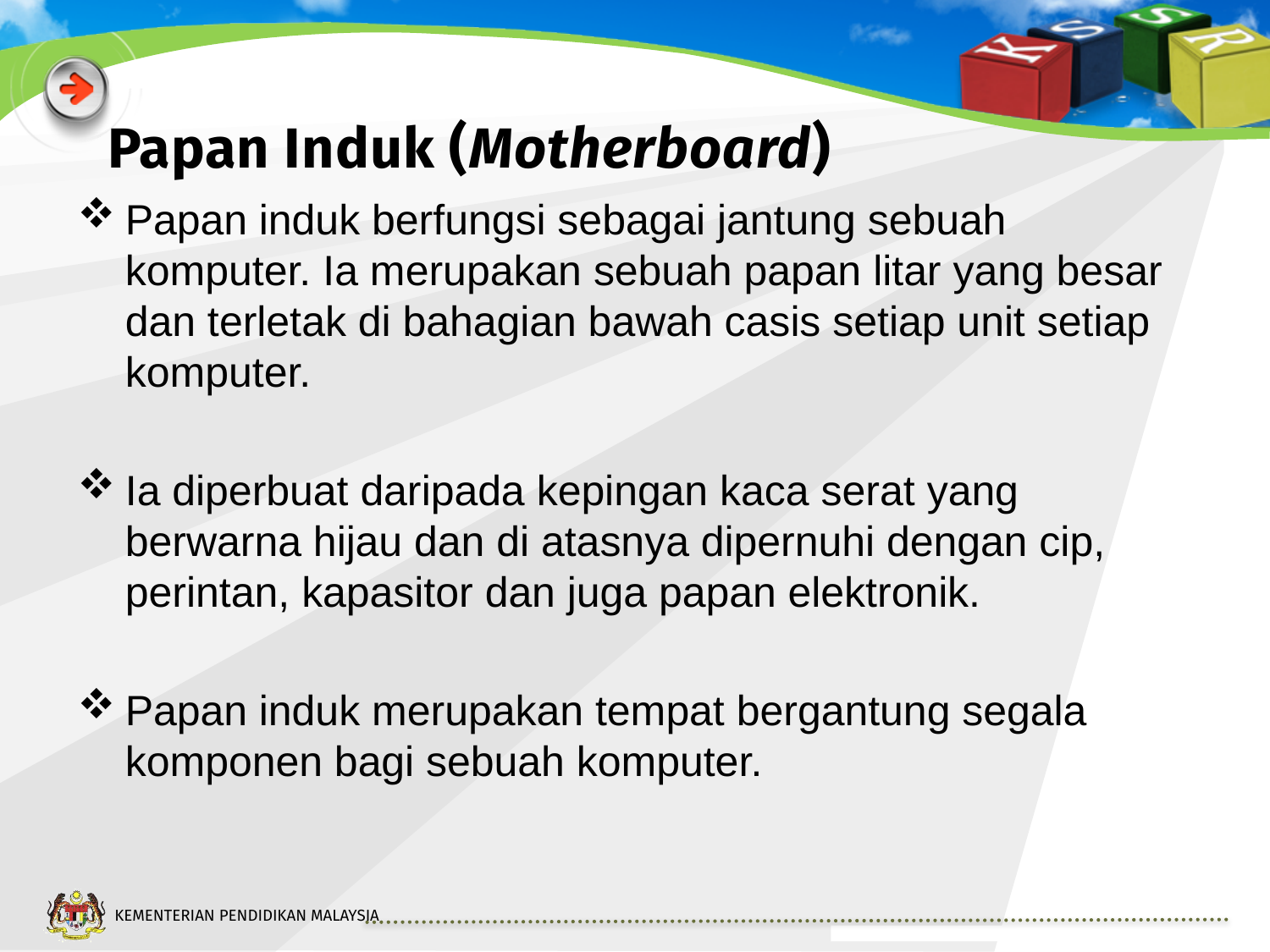

# Papan Induk (Motherboard)
Papan induk berfungsi sebagai jantung sebuah komputer. Ia merupakan sebuah papan litar yang besar dan terletak di bahagian bawah casis setiap unit setiap komputer.

Ia diperbuat daripada kepingan kaca serat yang berwarna hijau dan di atasnya dipernuhi dengan cip, perintan, kapasitor dan juga papan elektronik.

Papan induk merupakan tempat bergantung segala komponen bagi sebuah komputer.